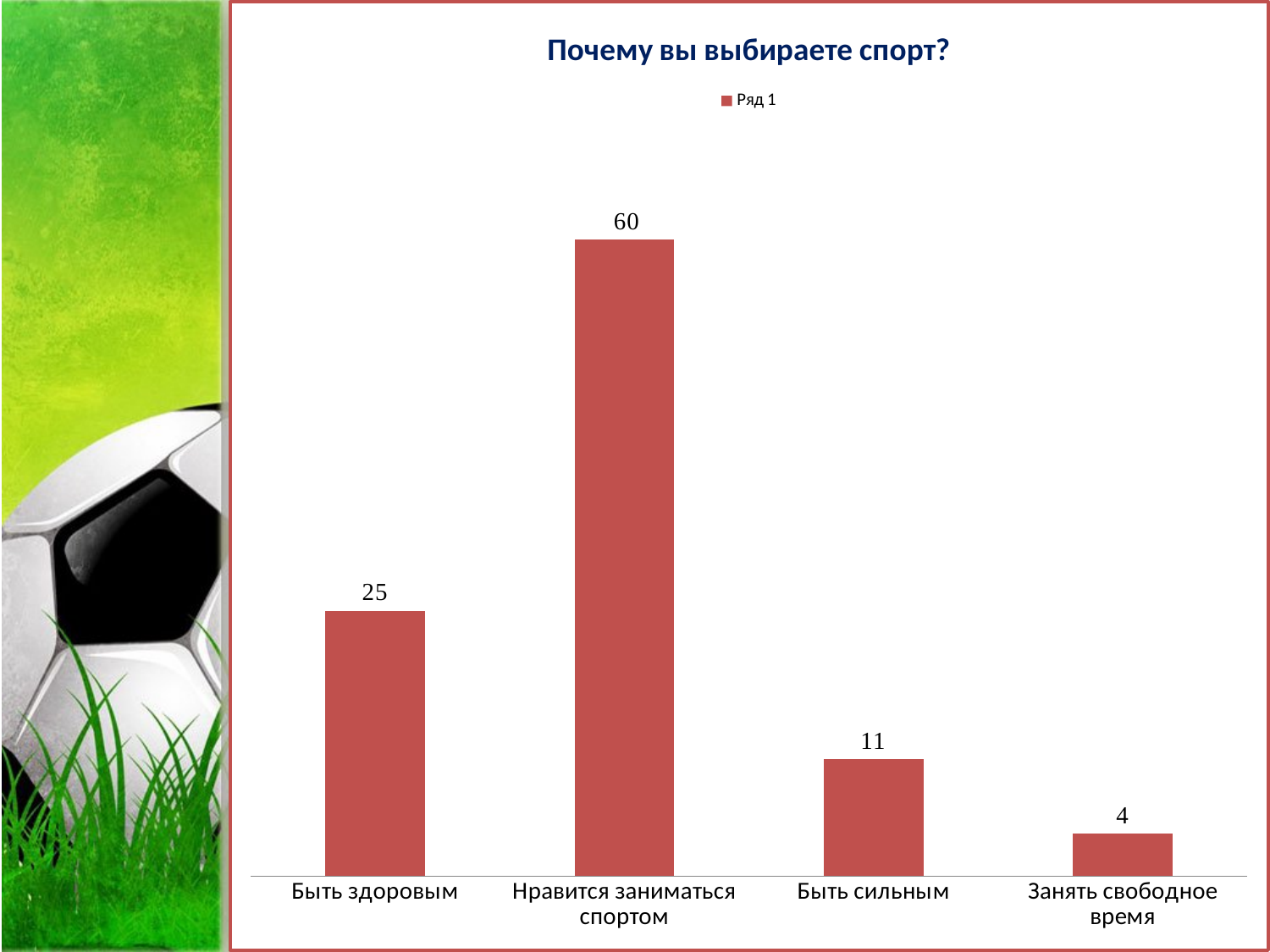

### Chart: Почему вы выбираете спорт?

| Category | Ряд 1 |
|---|---|
| Быть здоровым | 25.0 |
| Нравится заниматься спортом | 60.0 |
| Быть сильным | 11.0 |
| Занять свободное время | 4.0 |
#